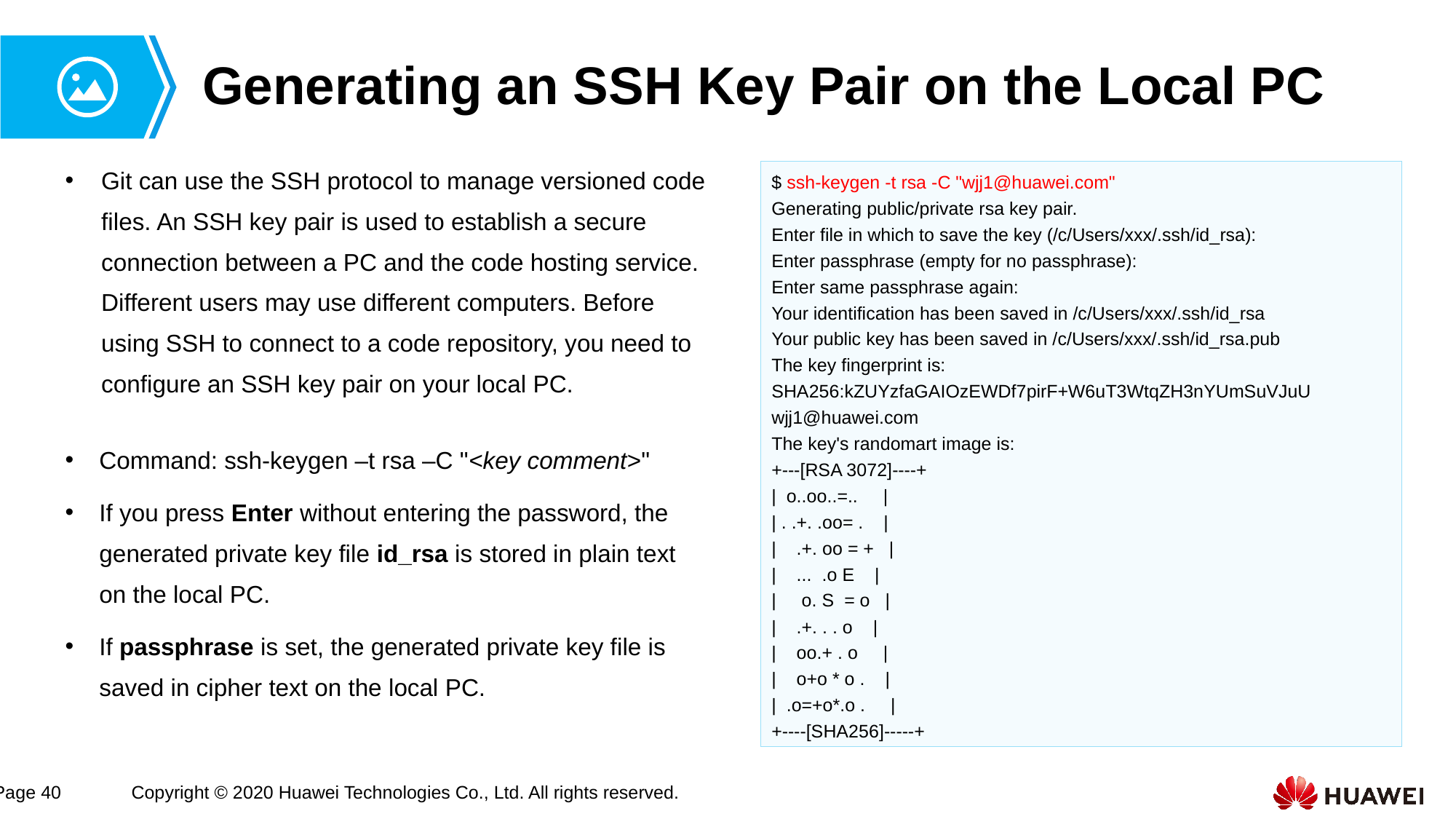

# Generating an SSH Key Pair on the Local PC
Git can use the SSH protocol to manage versioned code files. An SSH key pair is used to establish a secure connection between a PC and the code hosting service. Different users may use different computers. Before using SSH to connect to a code repository, you need to configure an SSH key pair on your local PC.
$ ssh-keygen -t rsa -C "wjj1@huawei.com"
Generating public/private rsa key pair.
Enter file in which to save the key (/c/Users/xxx/.ssh/id_rsa):
Enter passphrase (empty for no passphrase):
Enter same passphrase again:
Your identification has been saved in /c/Users/xxx/.ssh/id_rsa
Your public key has been saved in /c/Users/xxx/.ssh/id_rsa.pub
The key fingerprint is:
SHA256:kZUYzfaGAIOzEWDf7pirF+W6uT3WtqZH3nYUmSuVJuU wjj1@huawei.com
The key's randomart image is:
+---[RSA 3072]----+
|  o..oo..=..     |
| . .+. .oo= .    |
|    .+. oo = +   |
|    ...  .o E    |
|     o. S  = o   |
|    .+. . . o    |
|    oo.+ . o     |
|    o+o * o .    |
|  .o=+o*.o .     |
+----[SHA256]-----+
Command: ssh-keygen –t rsa –C "<key comment>"
If you press Enter without entering the password, the generated private key file id_rsa is stored in plain text on the local PC.
If passphrase is set, the generated private key file is saved in cipher text on the local PC.